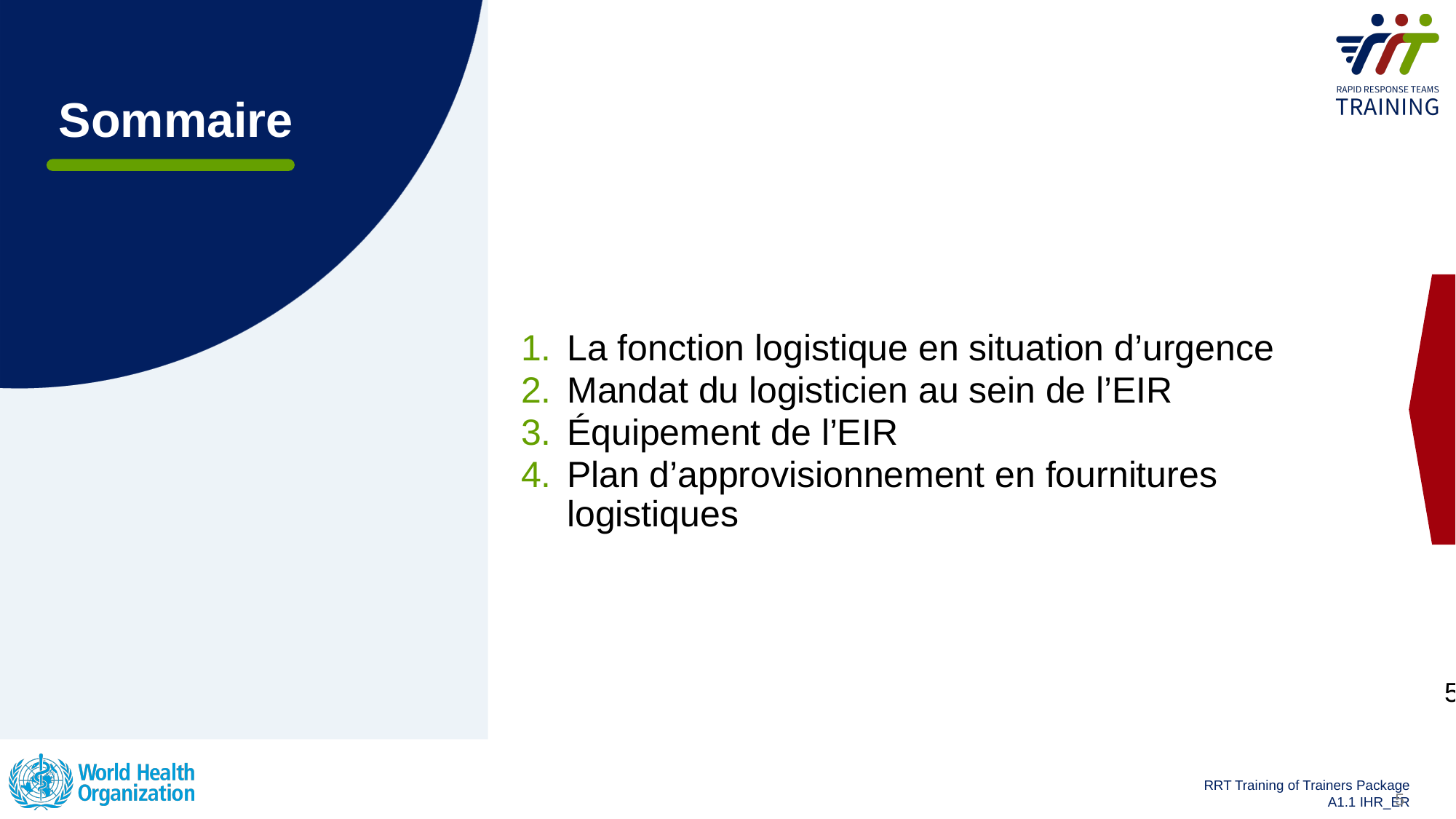

Sommaire
La fonction logistique en situation d’urgence
Mandat du logisticien au sein de l’EIR
Équipement de l’EIR
Plan d’approvisionnement en fournitures logistiques
5